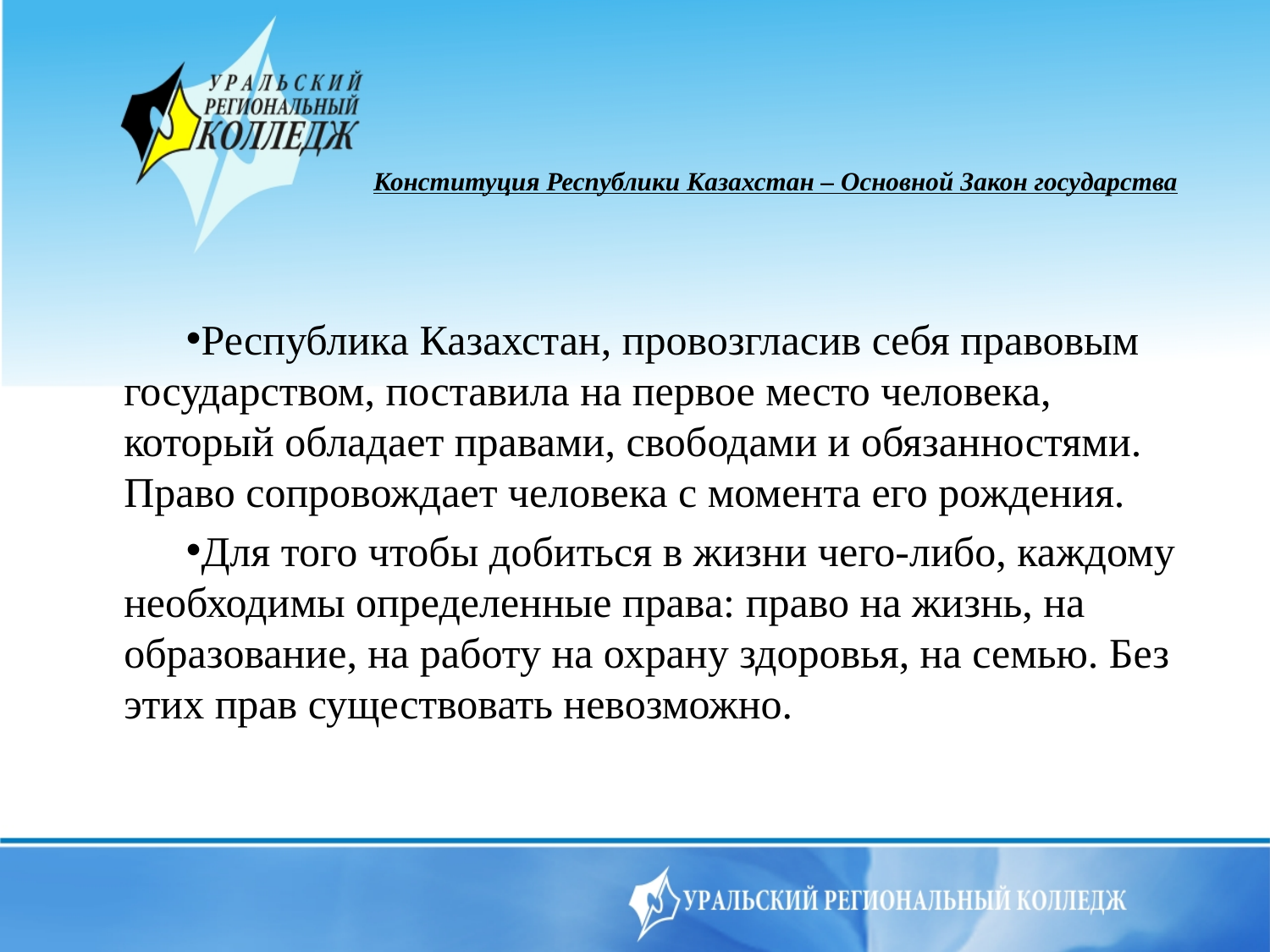

# Конституция Республики Казахстан – Основной Закон государства
Республика Казахстан, провозгласив себя правовым государством, поставила на первое место человека, который обладает правами, свободами и обязанностями. Право сопровождает человека с момента его рождения.
Для того чтобы добиться в жизни чего-либо, каждому необходимы определенные права: право на жизнь, на образование, на работу на охрану здоровья, на семью. Без этих прав существовать невозможно.